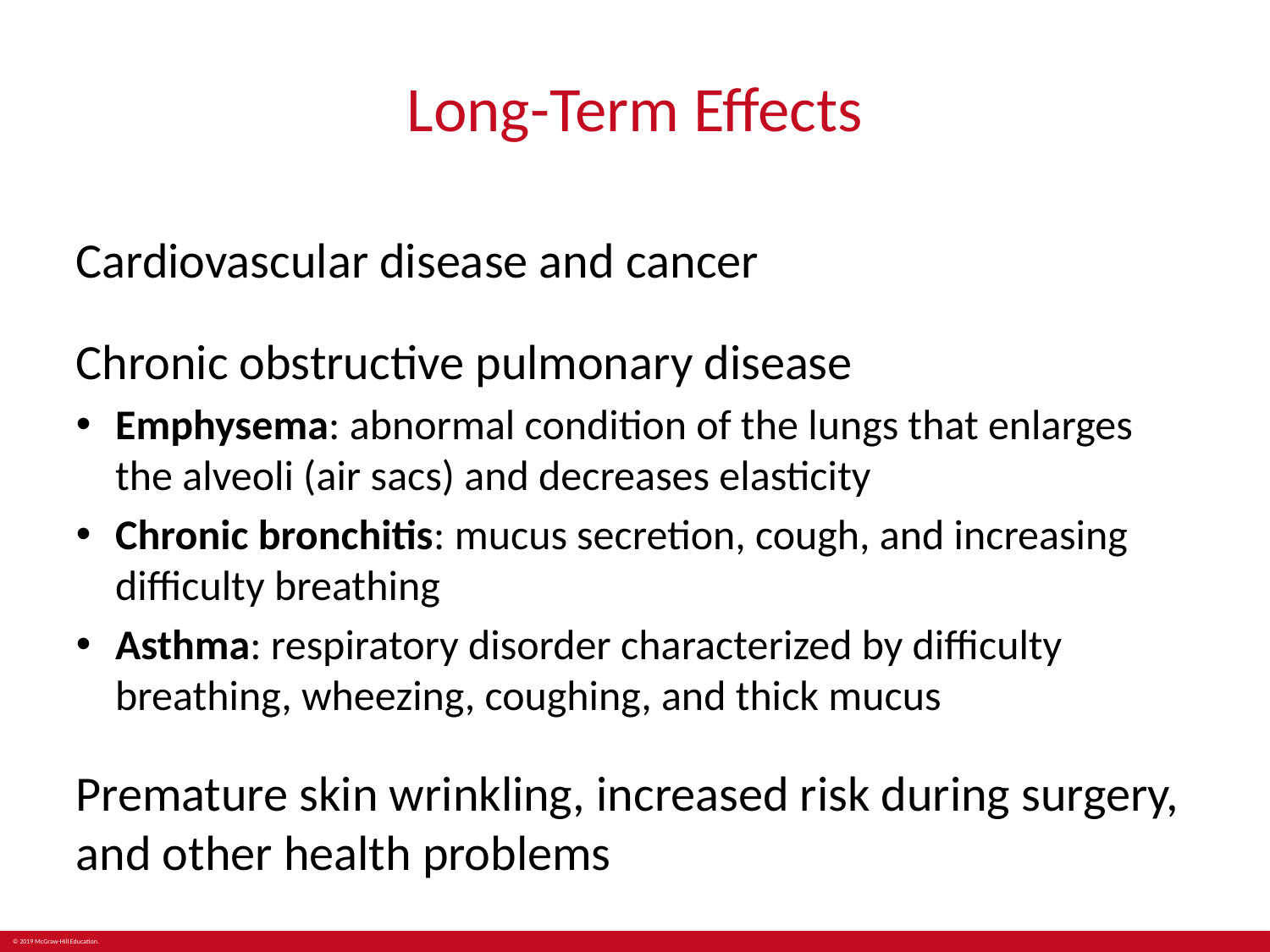

# Long-Term Effects
Cardiovascular disease and cancer
Chronic obstructive pulmonary disease
Emphysema: abnormal condition of the lungs that enlarges the alveoli (air sacs) and decreases elasticity
Chronic bronchitis: mucus secretion, cough, and increasing difficulty breathing
Asthma: respiratory disorder characterized by difficulty breathing, wheezing, coughing, and thick mucus
Premature skin wrinkling, increased risk during surgery, and other health problems